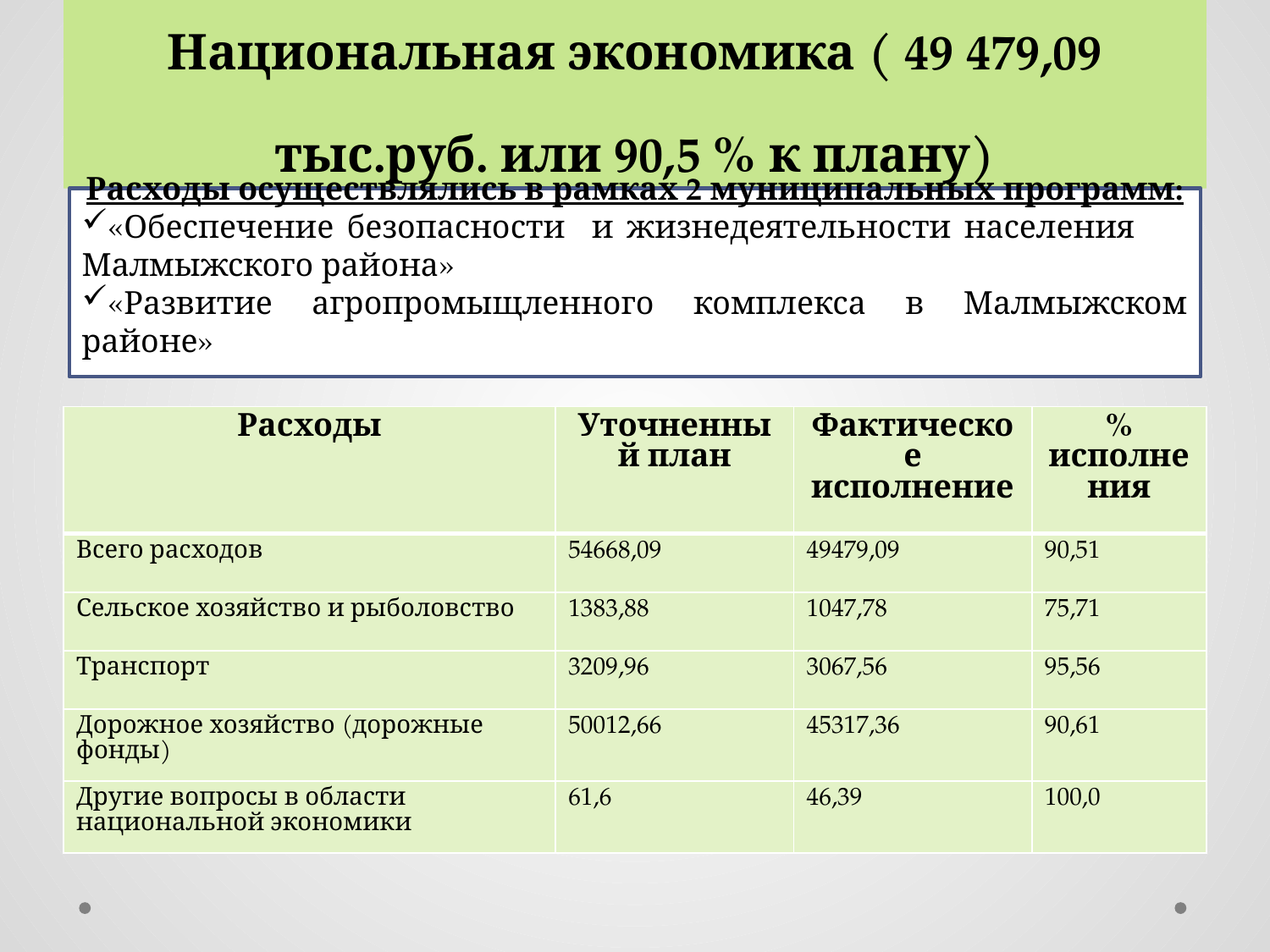

# Национальная экономика ( 49 479,09 тыс.руб. или 90,5 % к плану)
Расходы осуществлялись в рамках 2 муниципальных программ:
«Обеспечение безопасности  и жизнедеятельности населения     Малмыжского района»
«Развитие агропромыщленного комплекса в Малмыжском районе»

| Расходы | Уточненный план | Фактическое исполнение | % исполнения |
| --- | --- | --- | --- |
| Всего расходов | 54668,09 | 49479,09 | 90,51 |
| Сельское хозяйство и рыболовство | 1383,88 | 1047,78 | 75,71 |
| Транспорт | 3209,96 | 3067,56 | 95,56 |
| Дорожное хозяйство (дорожные фонды) | 50012,66 | 45317,36 | 90,61 |
| Другие вопросы в области национальной экономики | 61,6 | 46,39 | 100,0 |